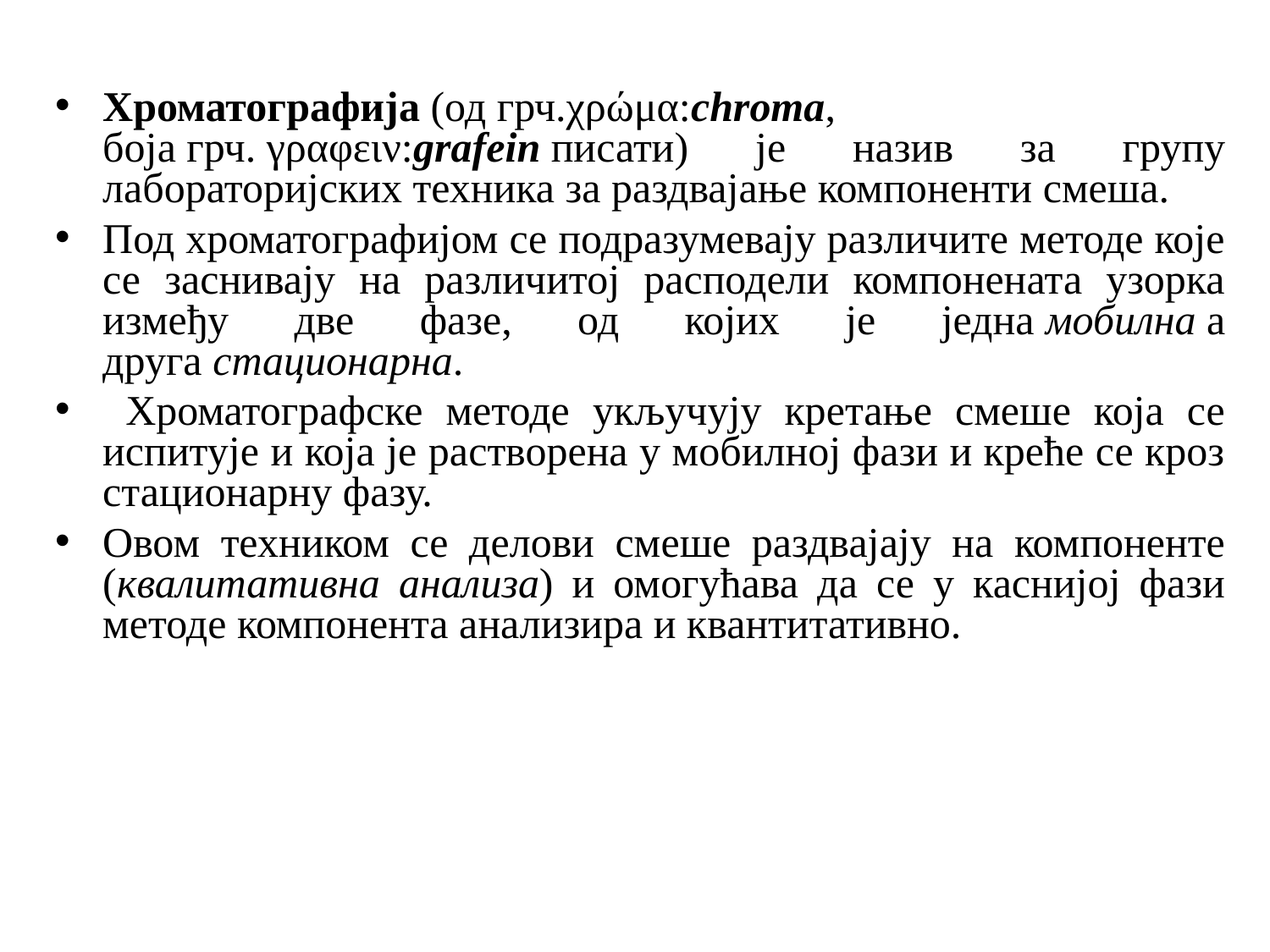

Хроматографија (од грч.χρώμα:chroma, боја грч. γραφειν:grafein писати) је назив за групу лабораторијских техника за раздвајање компоненти смеша.
Под хроматографијом се подразумевају различите методе које се заснивају на различитој расподели компонената узорка између две фазе, од којих је једна мобилна а друга стационарна.
 Хроматографске методе укључују кретање смеше која се испитује и која је растворена у мобилној фази и креће се кроз стационарну фазу.
Овом техником се делови смеше раздвајају на компоненте (квалитативна анализа) и омогућава да се у каснијој фази методе компонента анализира и квантитативно.